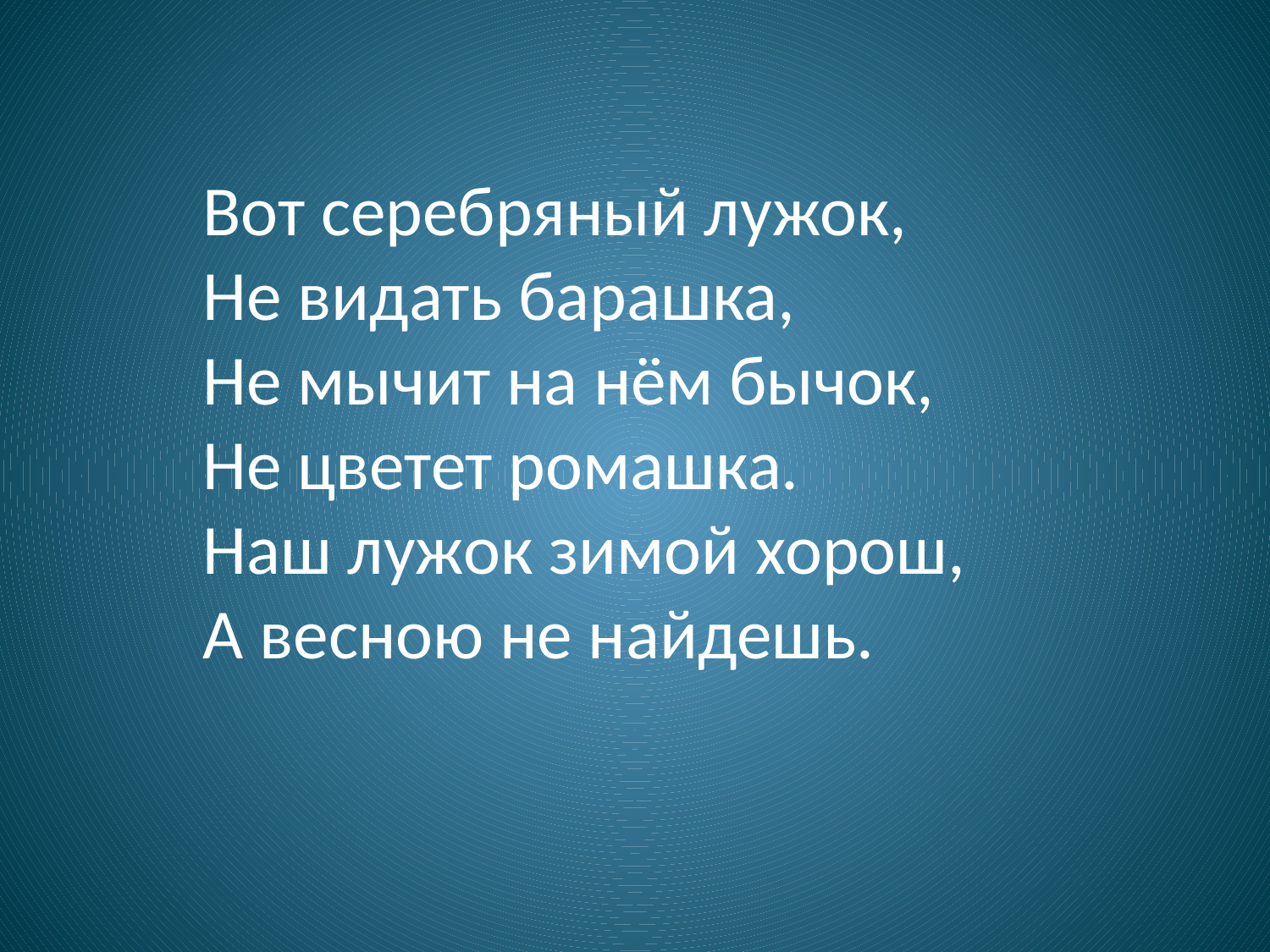

Вот серебряный лужок,
Не видать барашка,
Не мычит на нём бычок,
Не цветет ромашка.
Наш лужок зимой хорош,
А весною не найдешь.